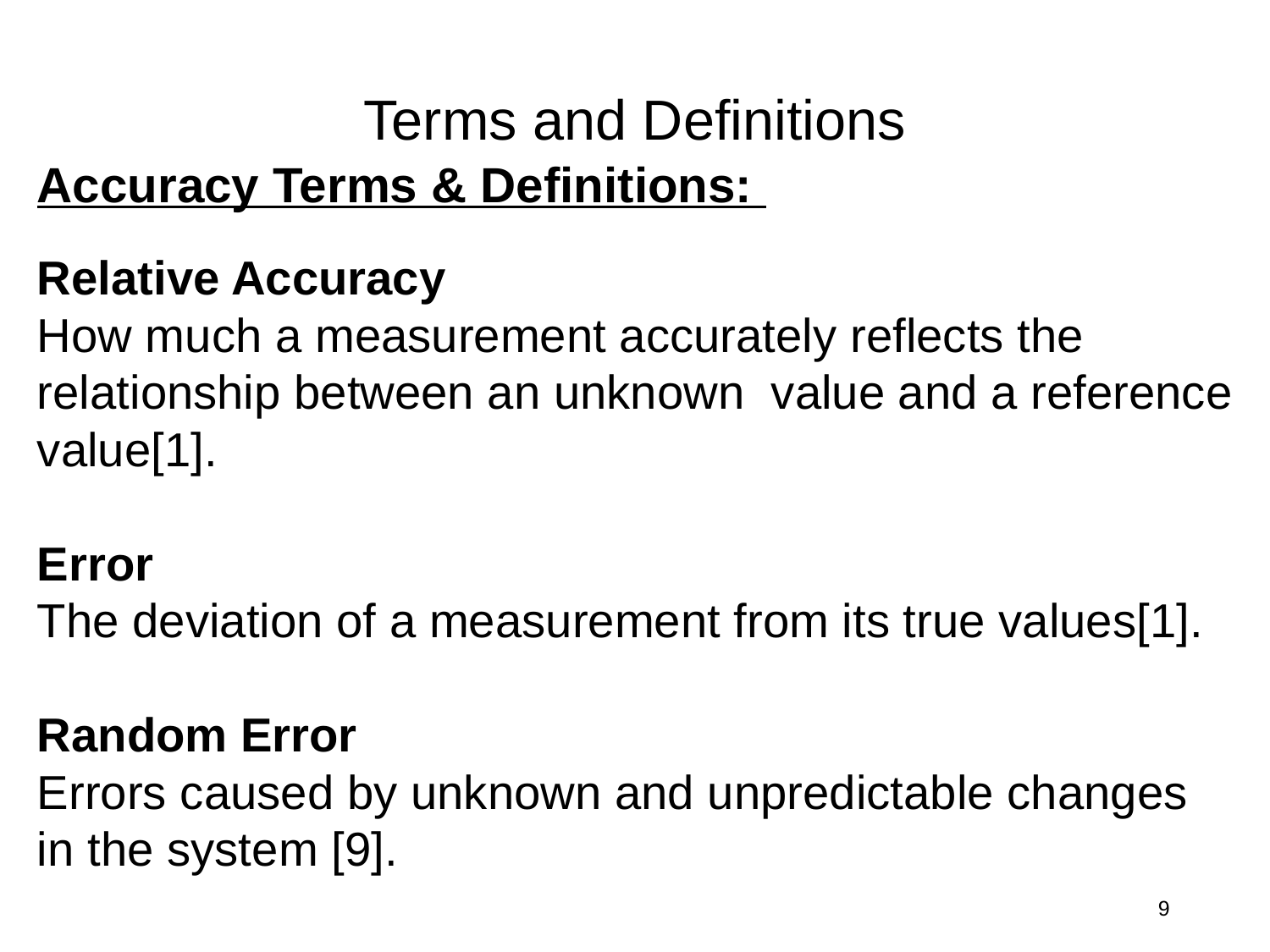

Terms and Definitions
Accuracy Terms & Definitions:
Relative Accuracy
How much a measurement accurately reflects the relationship between an unknown  value and a reference value[1].

Error
The deviation of a measurement from its true values[1].

Random Error
Errors caused by unknown and unpredictable changes in the system [9].
9